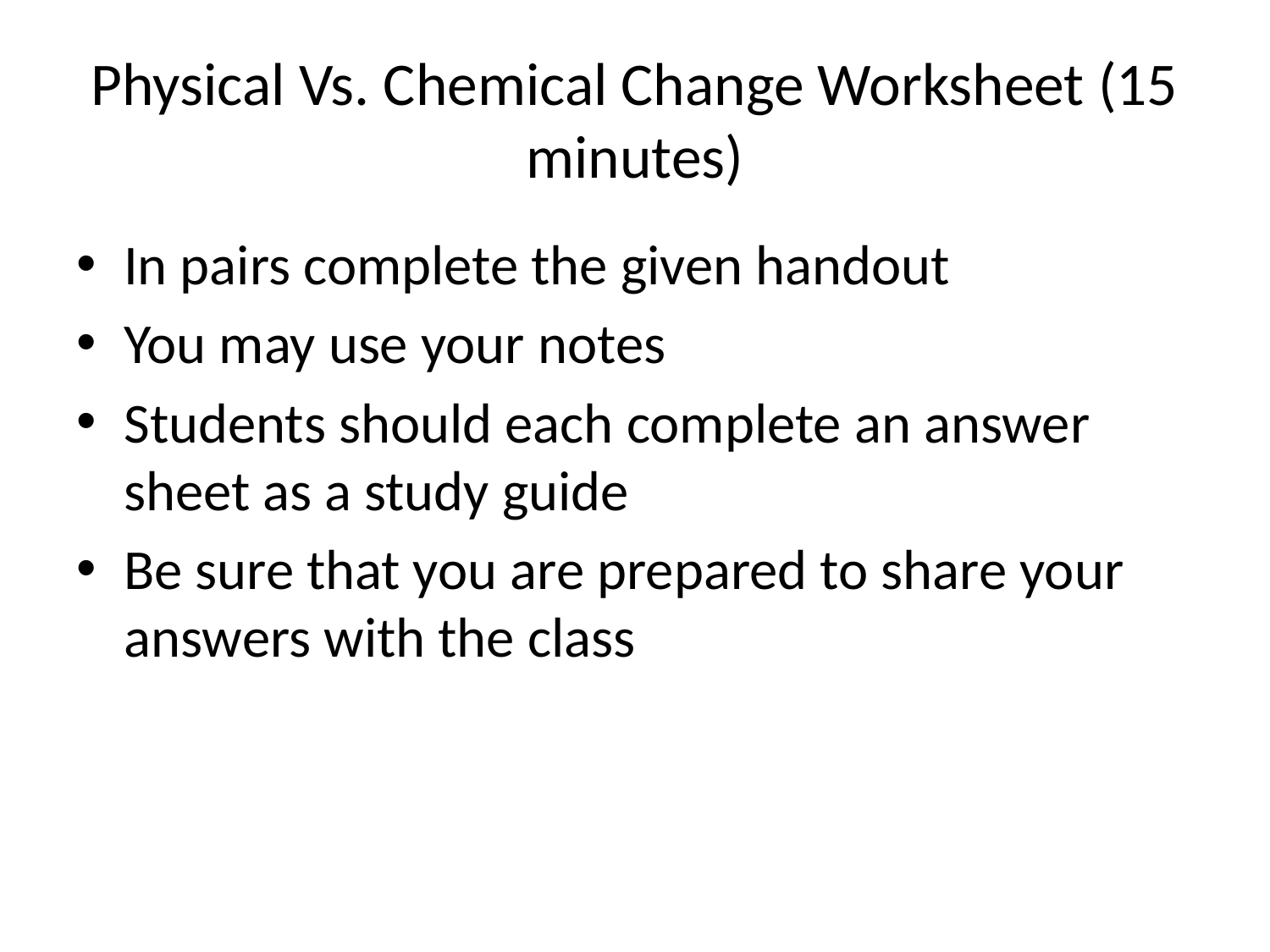

# Physical Vs. Chemical Change Worksheet (15 minutes)
In pairs complete the given handout
You may use your notes
Students should each complete an answer sheet as a study guide
Be sure that you are prepared to share your answers with the class